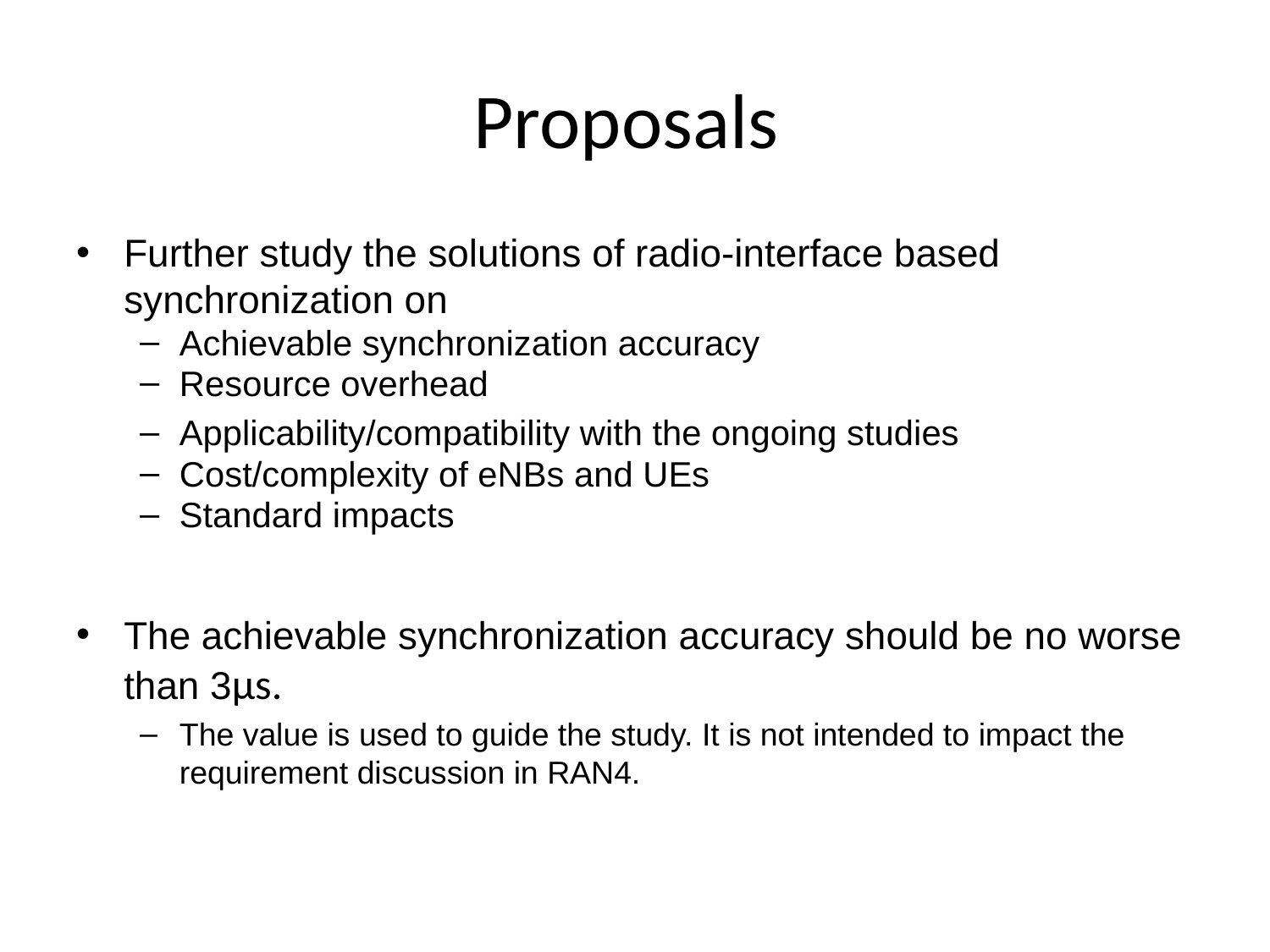

# Proposals
Further study the solutions of radio-interface based synchronization on
Achievable synchronization accuracy
Resource overhead
Applicability/compatibility with the ongoing studies
Cost/complexity of eNBs and UEs
Standard impacts

The achievable synchronization accuracy should be no worse than 3µs.
The value is used to guide the study. It is not intended to impact the requirement discussion in RAN4.